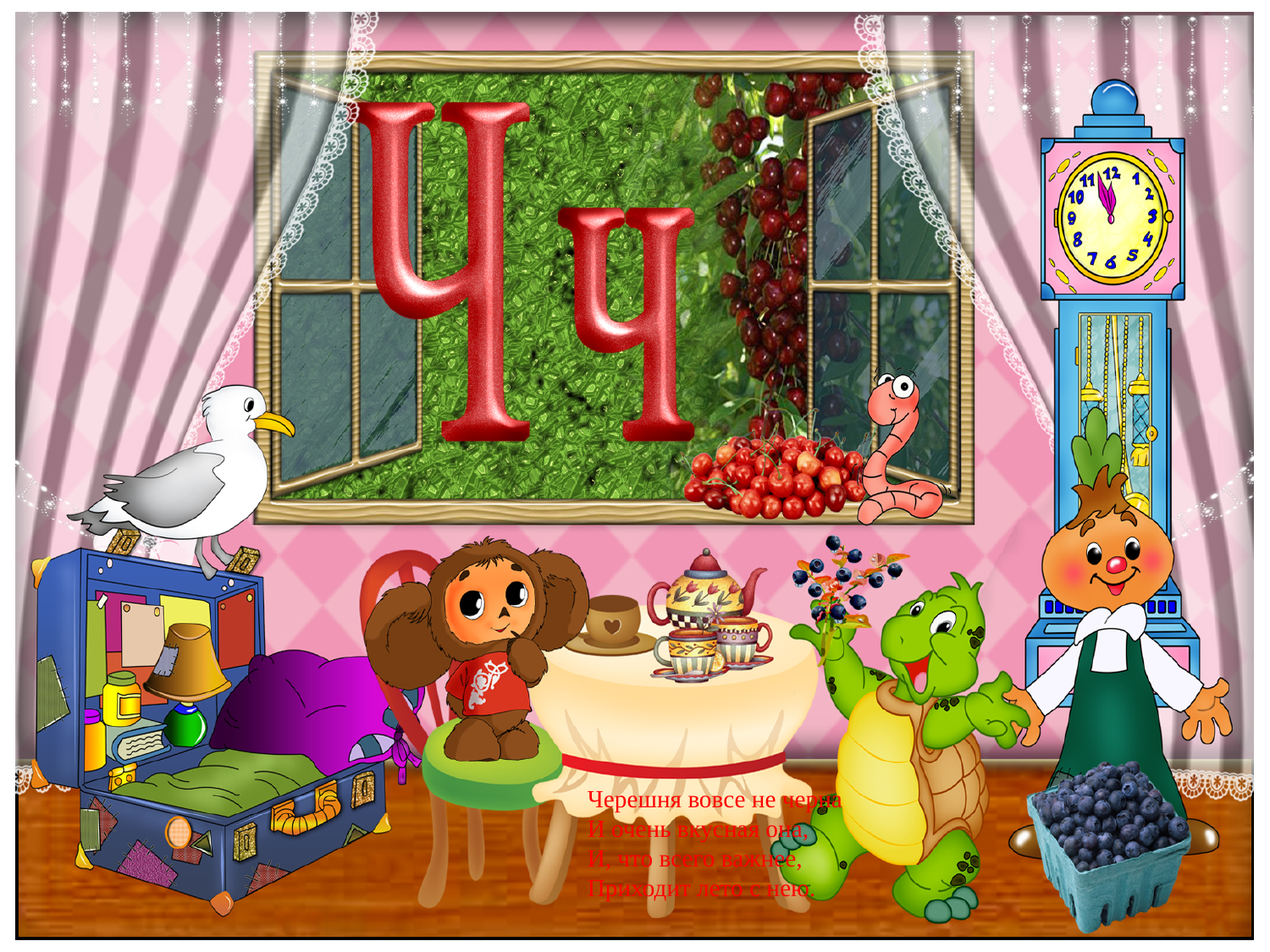

Черешня вовсе не черна
И очень вкусная она,
И, что всего важнее,
Приходит лето с нею.